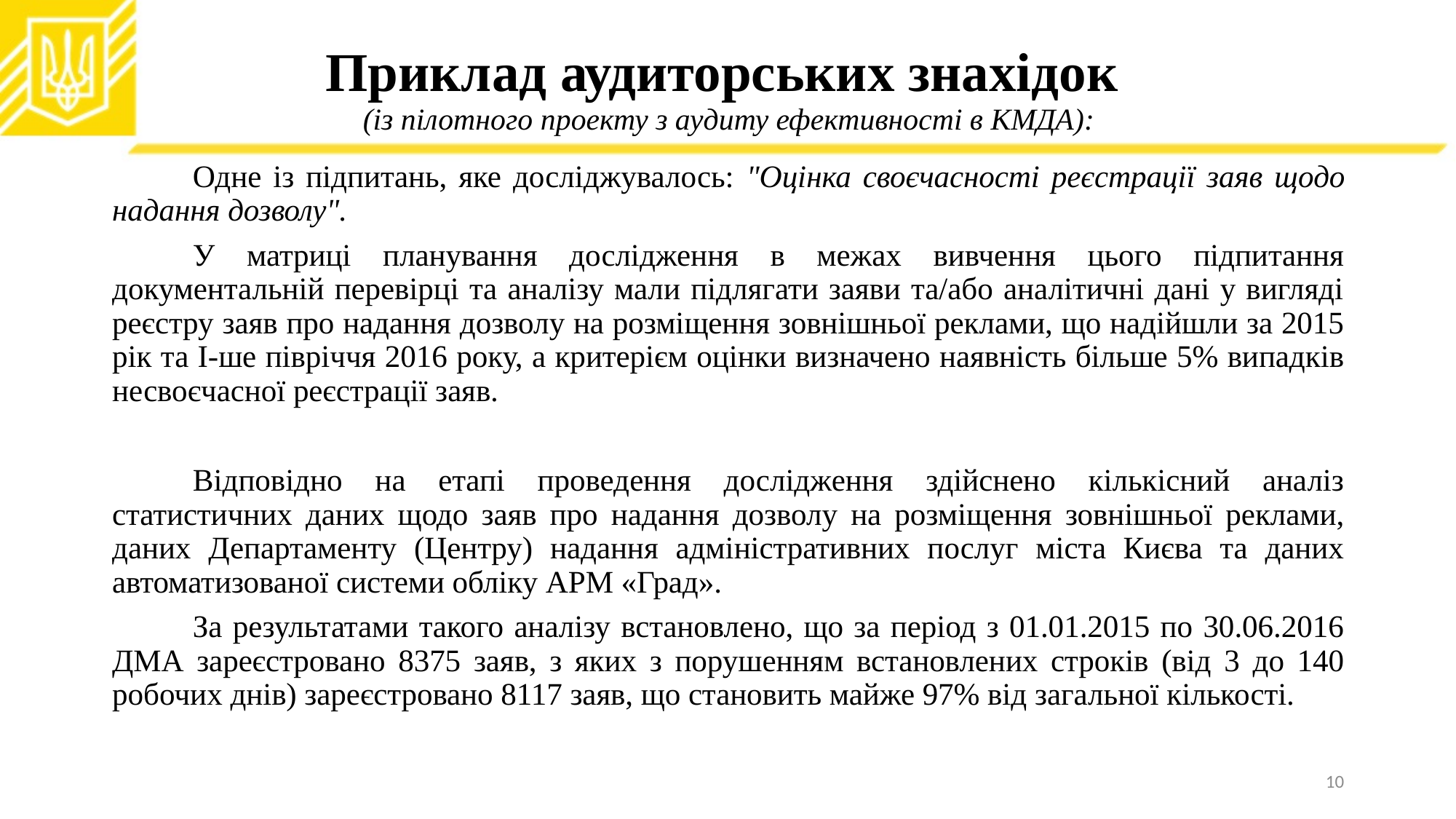

# Приклад аудиторських знахідок (із пілотного проекту з аудиту ефективності в КМДА):
	Одне із підпитань, яке досліджувалось: "Оцінка своєчасності реєстрації заяв щодо надання дозволу".
	У матриці планування дослідження в межах вивчення цього підпитання документальній перевірці та аналізу мали підлягати заяви та/або аналітичні дані у вигляді реєстру заяв про надання дозволу на розміщення зовнішньої реклами, що надійшли за 2015 рік та І-ше півріччя 2016 року, а критерієм оцінки визначено наявність більше 5% випадків несвоєчасної реєстрації заяв.

	Відповідно на етапі проведення дослідження здійснено кількісний аналіз статистичних даних щодо заяв про надання дозволу на розміщення зовнішньої реклами, даних Департаменту (Центру) надання адміністративних послуг міста Києва та даних автоматизованої системи обліку АРМ «Град».
	За результатами такого аналізу встановлено, що за період з 01.01.2015 по 30.06.2016 ДМА зареєстровано 8375 заяв, з яких з порушенням встановлених строків (від 3 до 140 робочих днів) зареєстровано 8117 заяв, що становить майже 97% від загальної кількості.

10